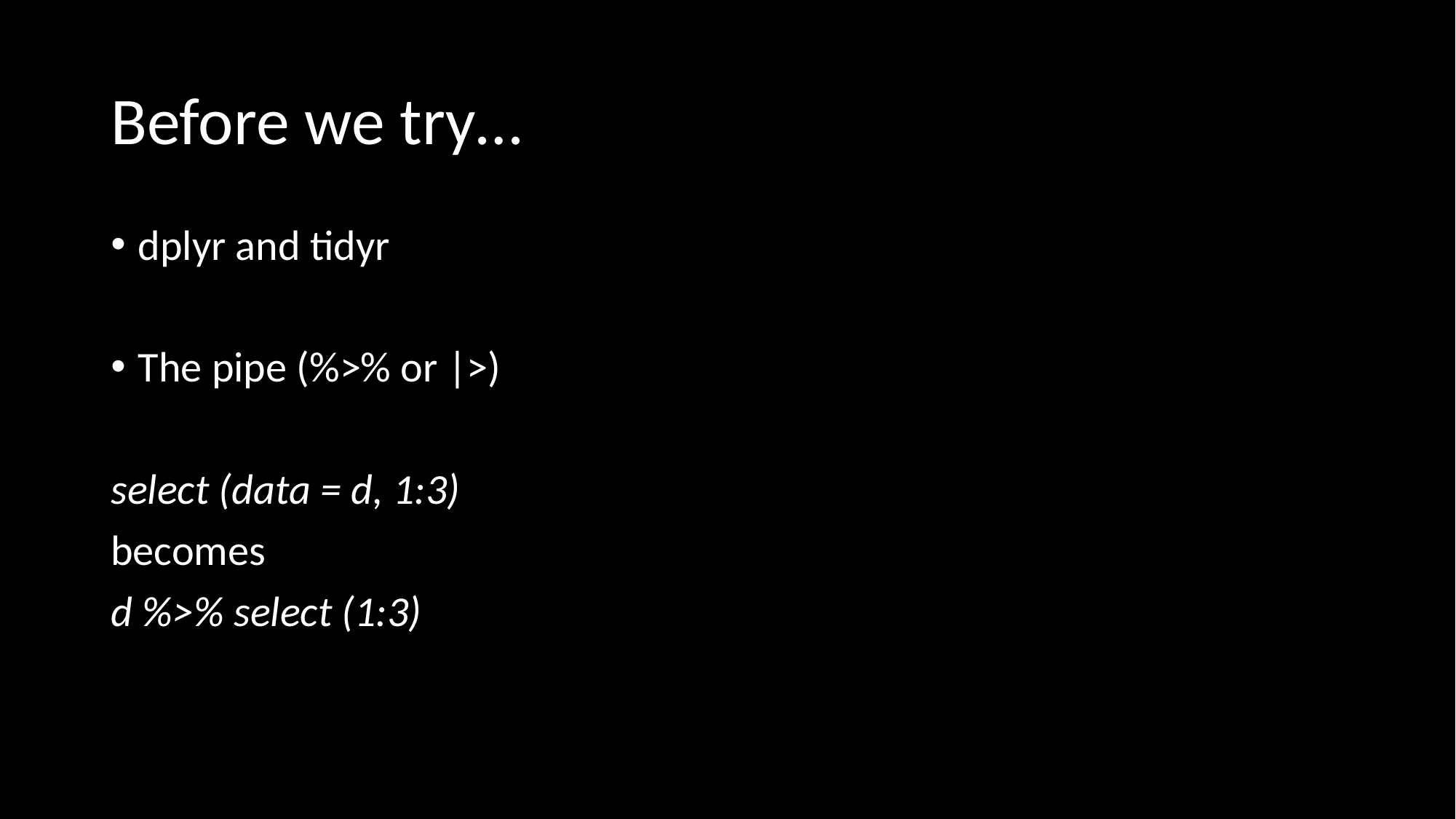

# Before we try…
dplyr and tidyr

The pipe (%>% or |>)

select (data = d, 1:3)
becomes
d %>% select (1:3)